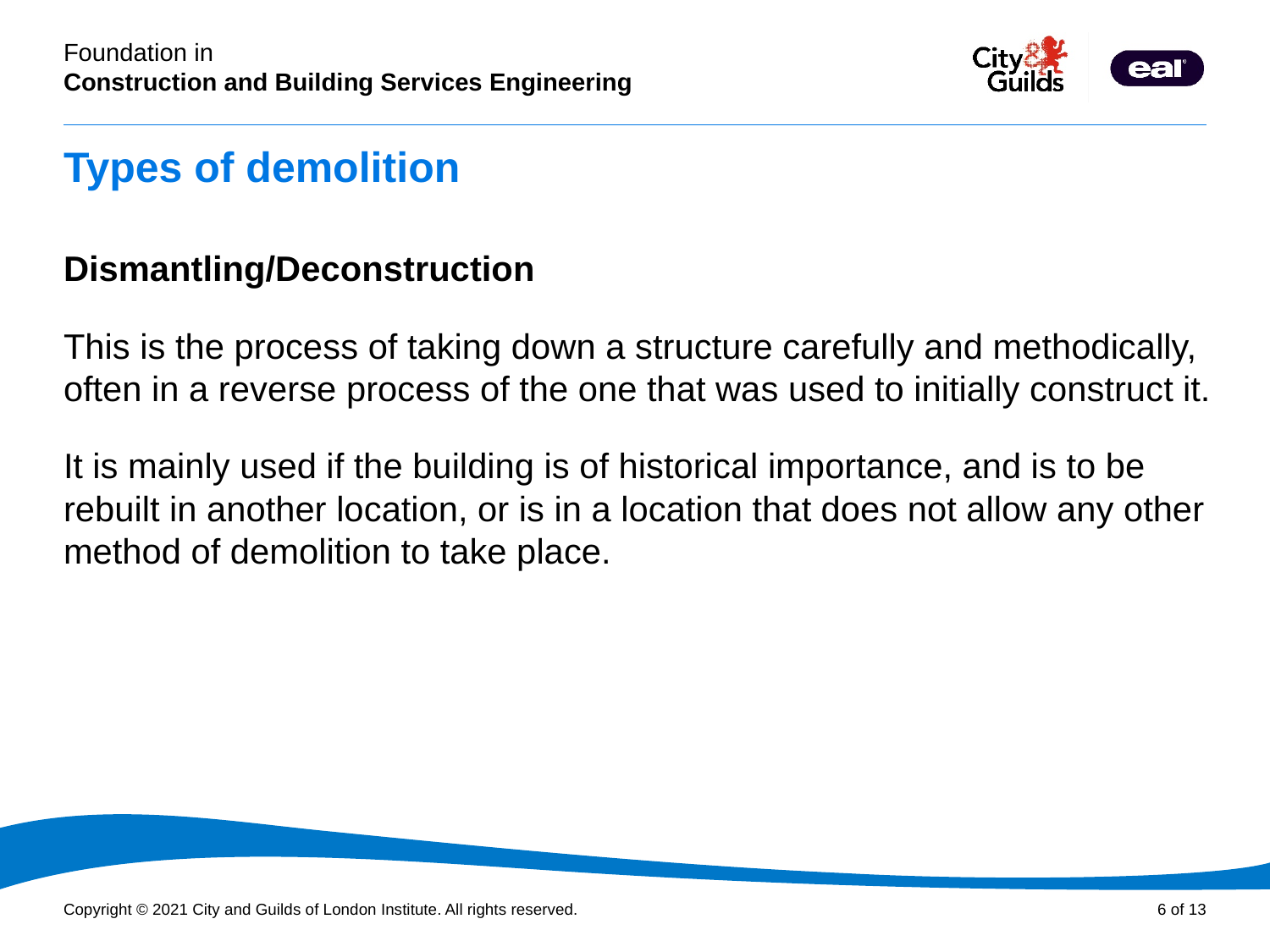

# Types of demolition
Dismantling/Deconstruction
This is the process of taking down a structure carefully and methodically, often in a reverse process of the one that was used to initially construct it.
It is mainly used if the building is of historical importance, and is to be rebuilt in another location, or is in a location that does not allow any other method of demolition to take place.